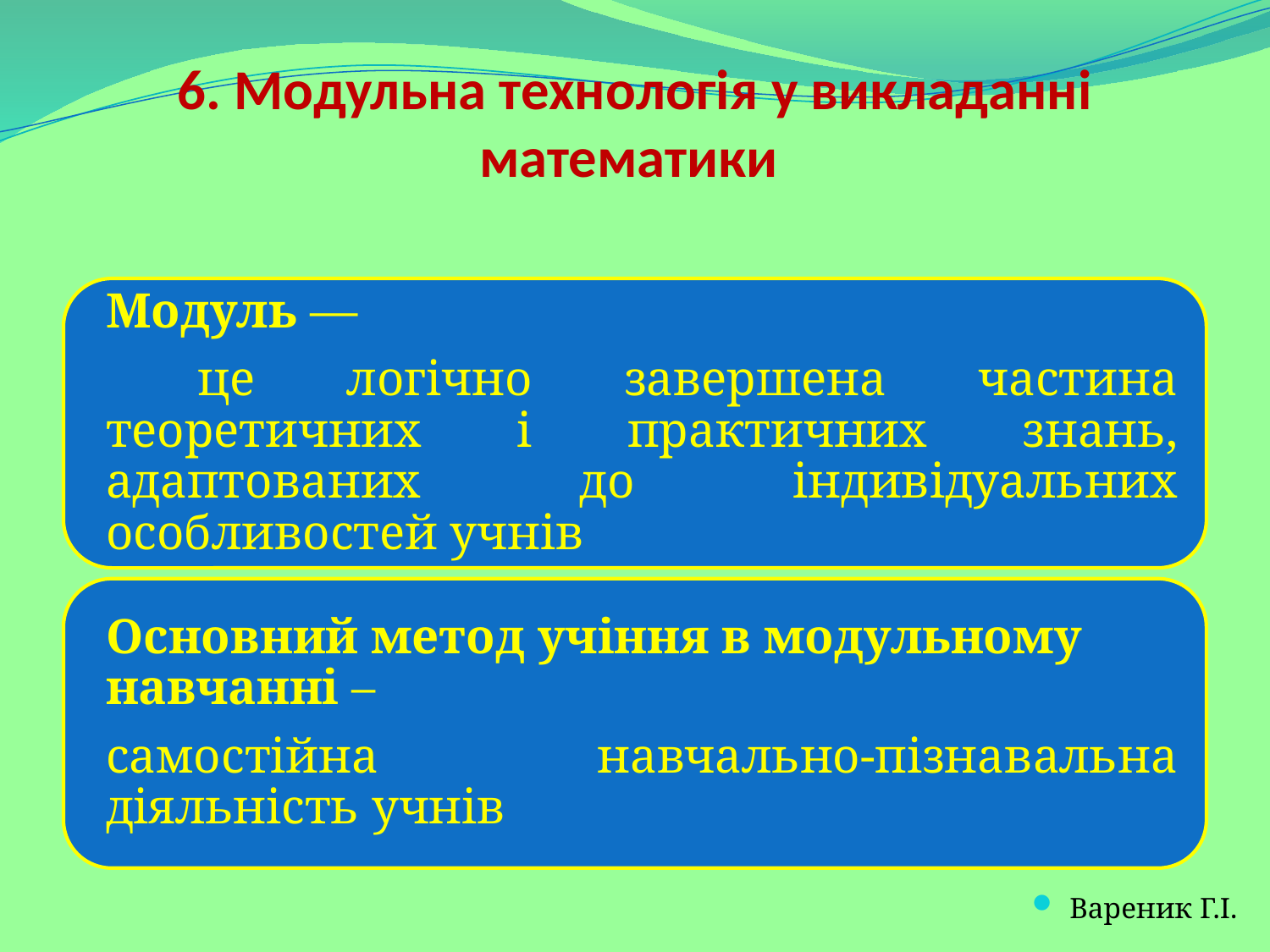

# 6. Модульна технологія у викладанні математики
Модуль —
 це логічно завершена частина теоретичних і практичних знань, адаптованих до індивідуальних особливостей учнів
Основний метод учіння в модульному навчанні –
самостійна навчально-пізнавальна діяльність учнів
Вареник Г.І.